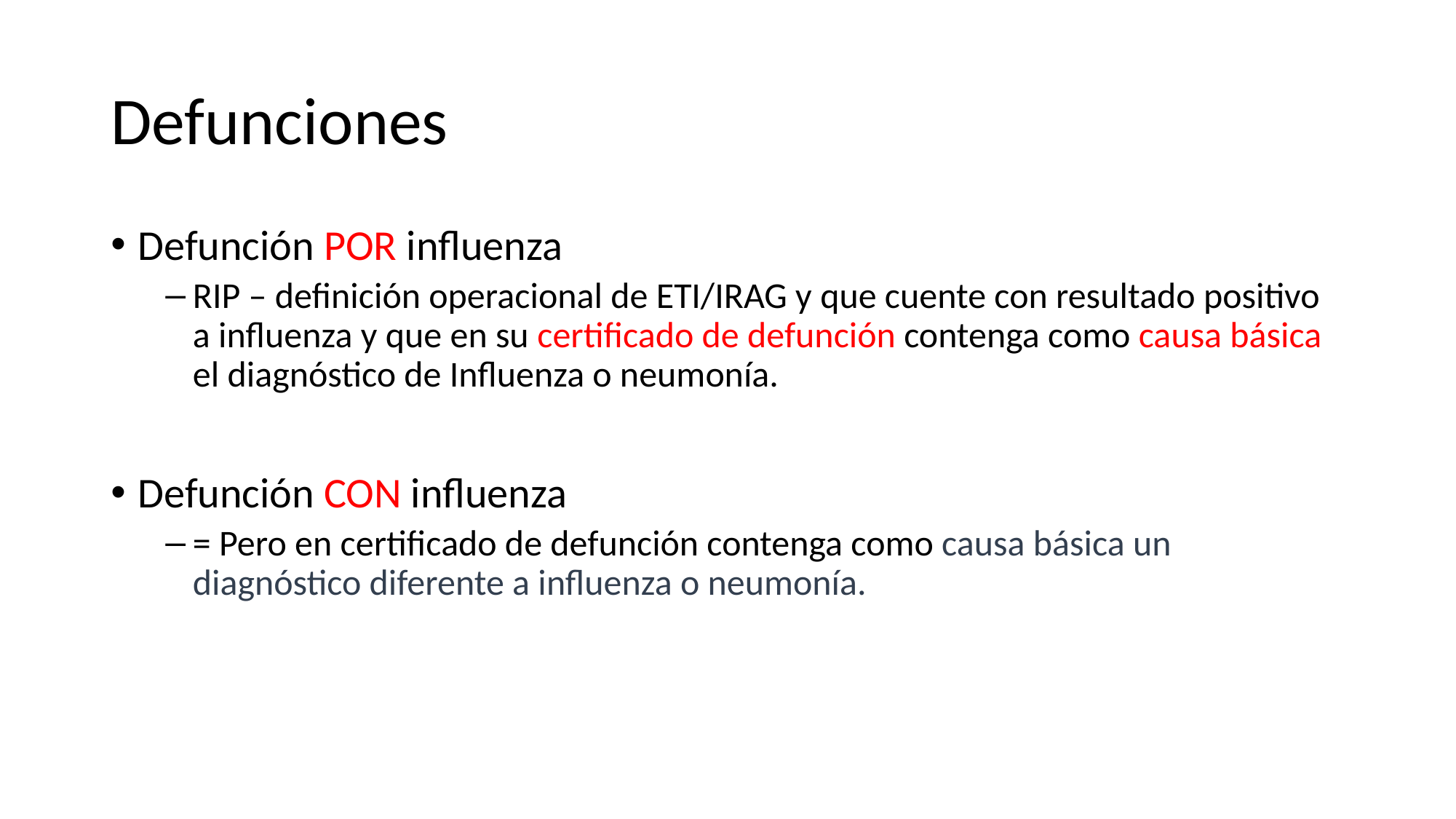

# Defunciones
Defunción POR influenza
RIP – definición operacional de ETI/IRAG y que cuente con resultado positivo a influenza y que en su certificado de defunción contenga como causa básica el diagnóstico de Influenza o neumonía.

Defunción CON influenza
= Pero en certificado de defunción contenga como causa básica un diagnóstico diferente a influenza o neumonía.